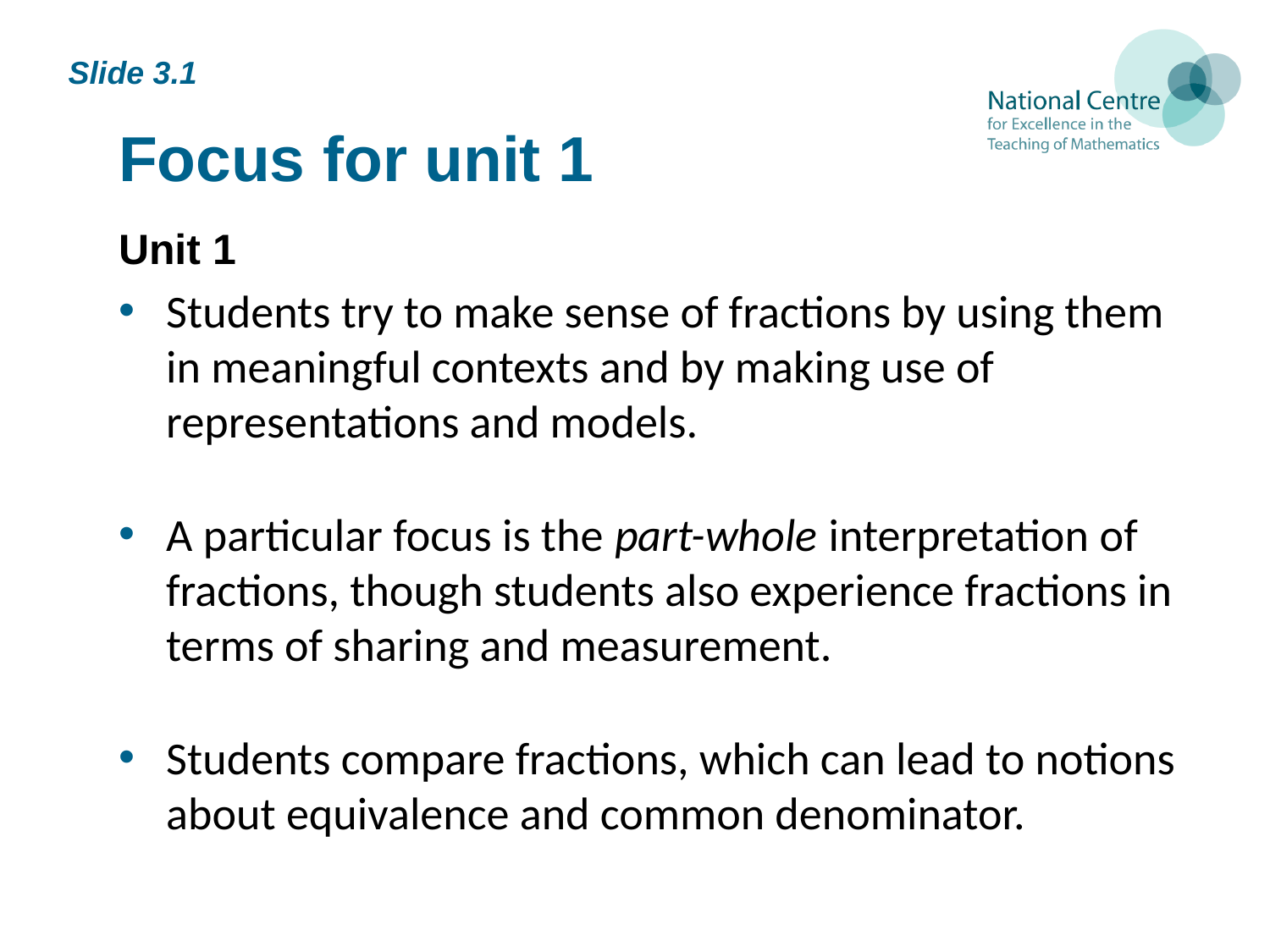

# Focus for unit 1
Slide 3.1
Unit 1
Students try to make sense of fractions by using them in meaningful contexts and by making use of representations and models.

A particular focus is the part-whole interpretation of fractions, though students also experience fractions in terms of sharing and measurement.

Students compare fractions, which can lead to notions about equivalence and common denominator.